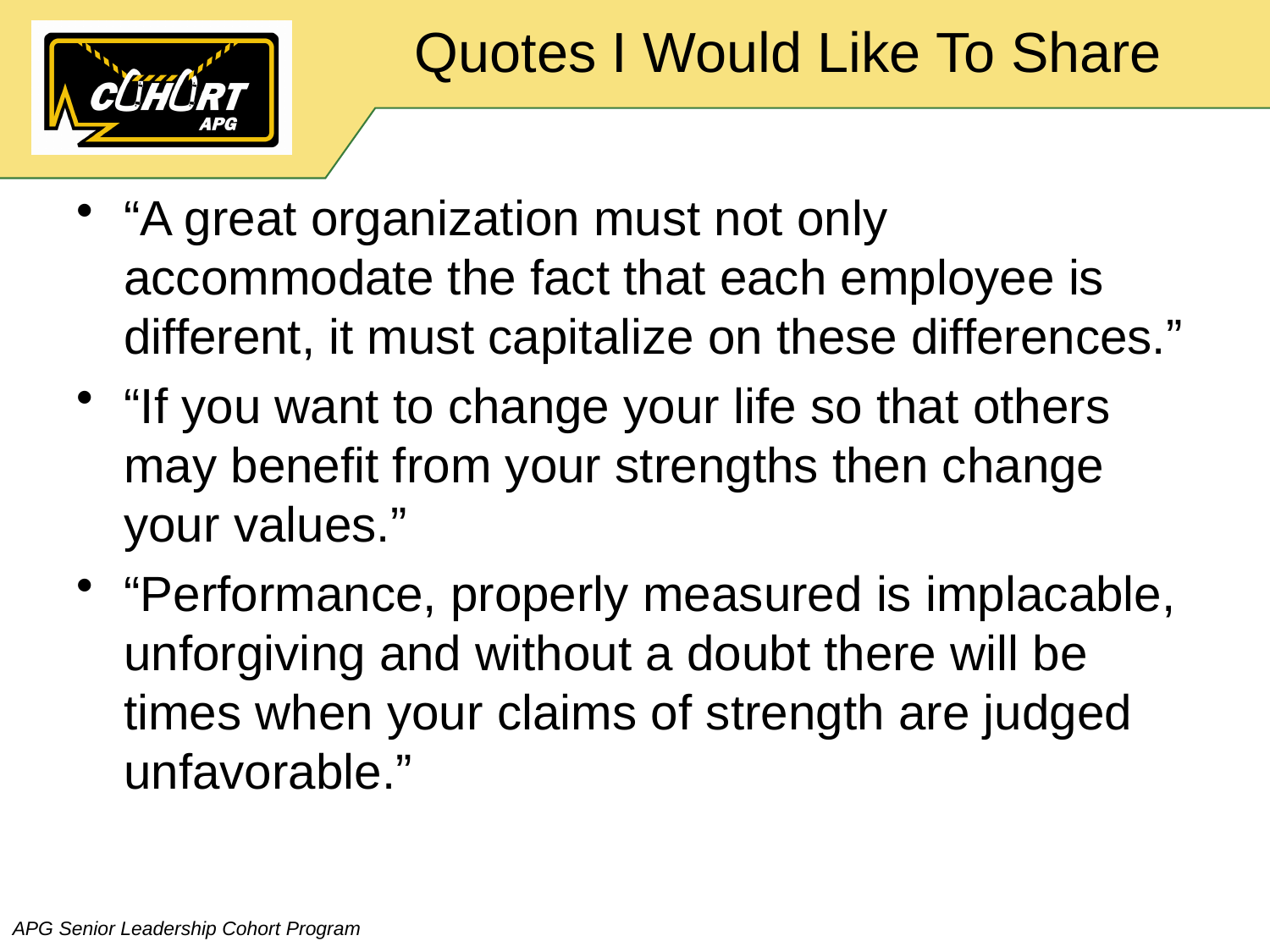

# Quotes I Would Like To Share
“A great organization must not only accommodate the fact that each employee is different, it must capitalize on these differences.”
“If you want to change your life so that others may benefit from your strengths then change your values.”
“Performance, properly measured is implacable, unforgiving and without a doubt there will be times when your claims of strength are judged unfavorable.”